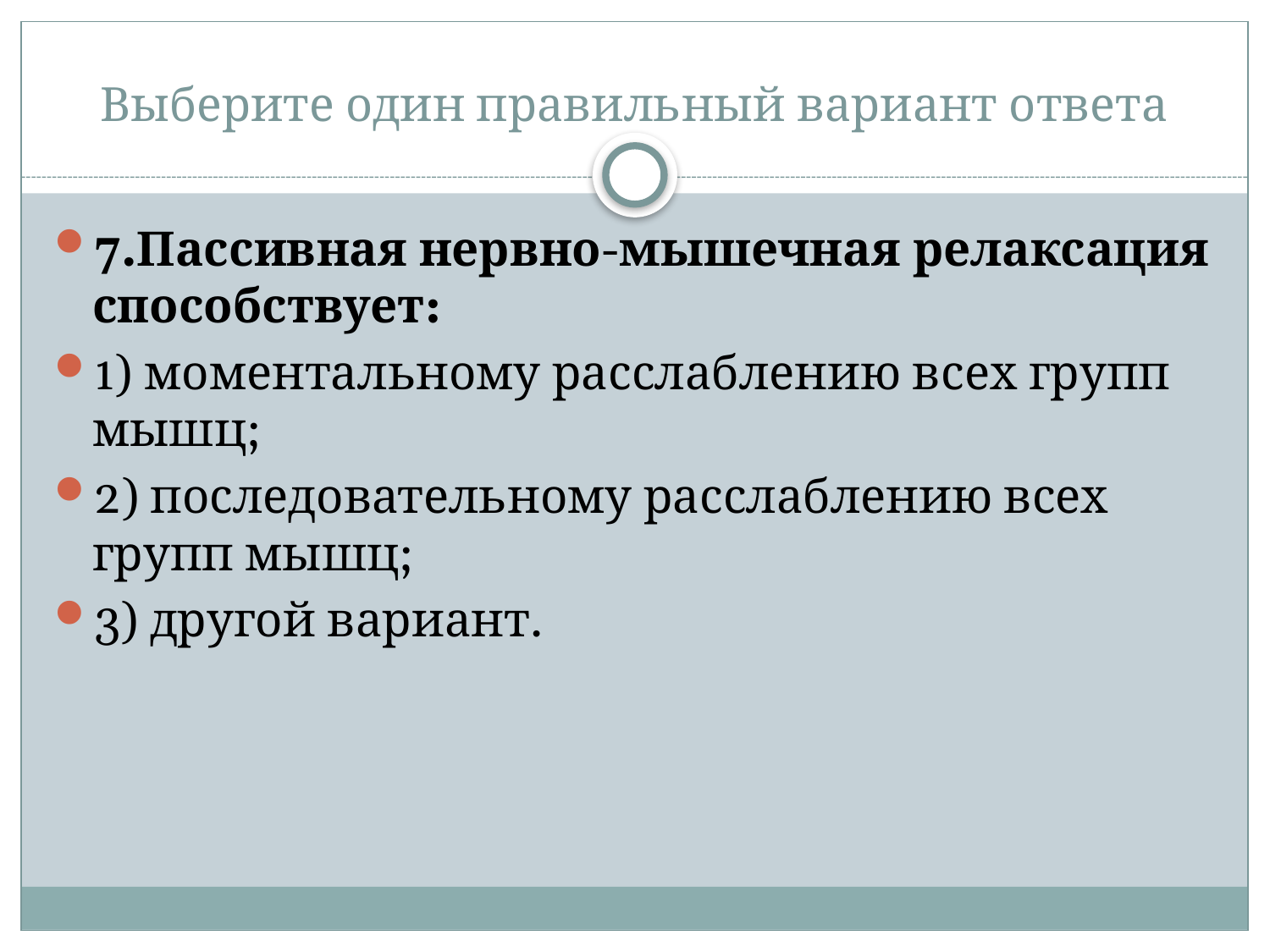

# Выберите один правильный вариант ответа
7.Пассивная нервно-мышечная релаксация способствует:
1) моментальному расслаблению всех групп мышц;
2) последовательному расслаблению всех групп мышц;
3) другой вариант.